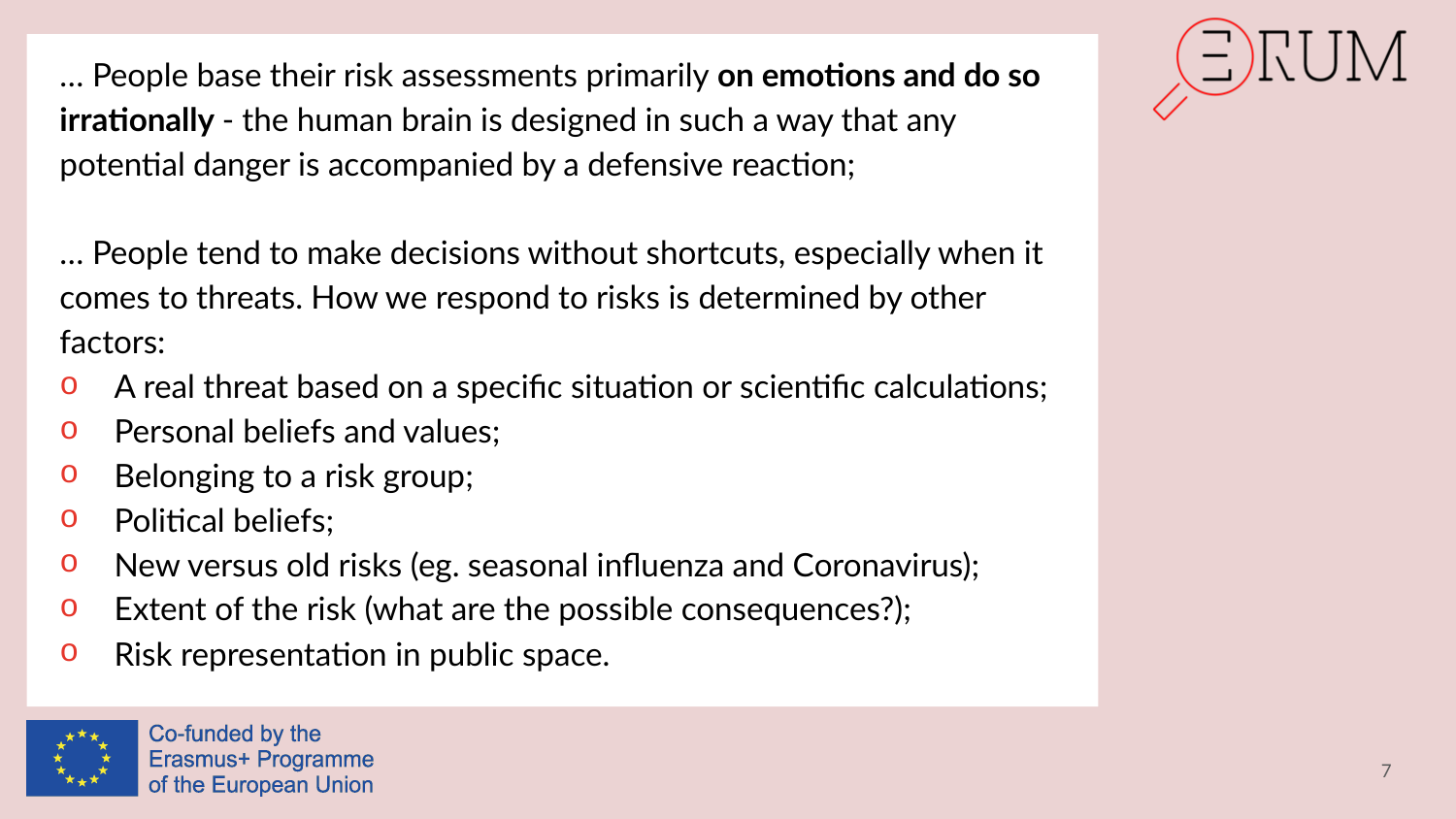

… People base their risk assessments primarily on emotions and do so irrationally - the human brain is designed in such a way that any potential danger is accompanied by a defensive reaction;

… People tend to make decisions without shortcuts, especially when it comes to threats. How we respond to risks is determined by other factors:
A real threat based on a specific situation or scientific calculations;
Personal beliefs and values;
Belonging to a risk group;
Political beliefs;
New versus old risks (eg. seasonal influenza and Coronavirus);
Extent of the risk (what are the possible consequences?);
Risk representation in public space.
7